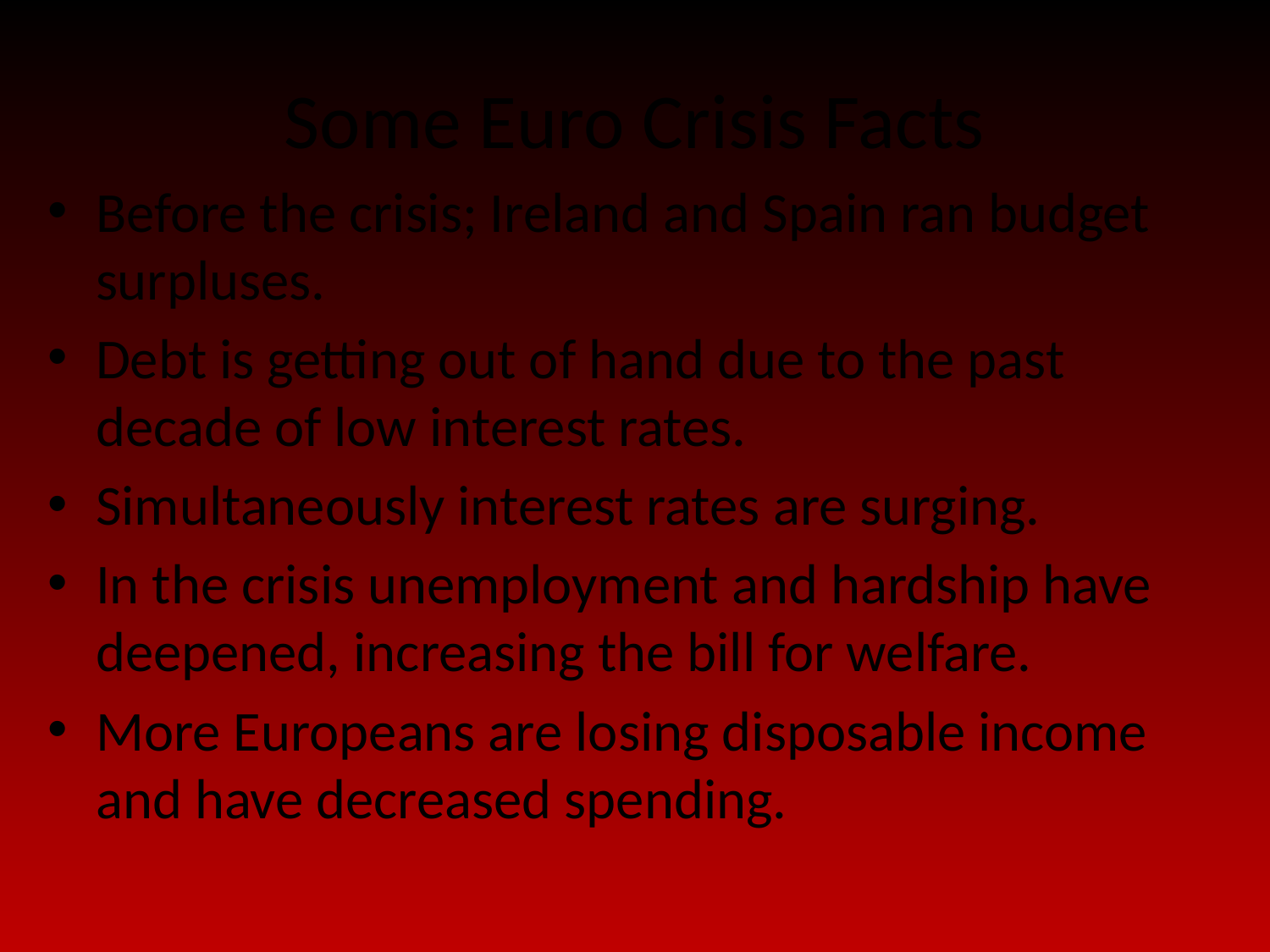

# Some Euro Crisis Facts
Before the crisis; Ireland and Spain ran budget surpluses.
Debt is getting out of hand due to the past decade of low interest rates.
Simultaneously interest rates are surging.
In the crisis unemployment and hardship have deepened, increasing the bill for welfare.
More Europeans are losing disposable income and have decreased spending.